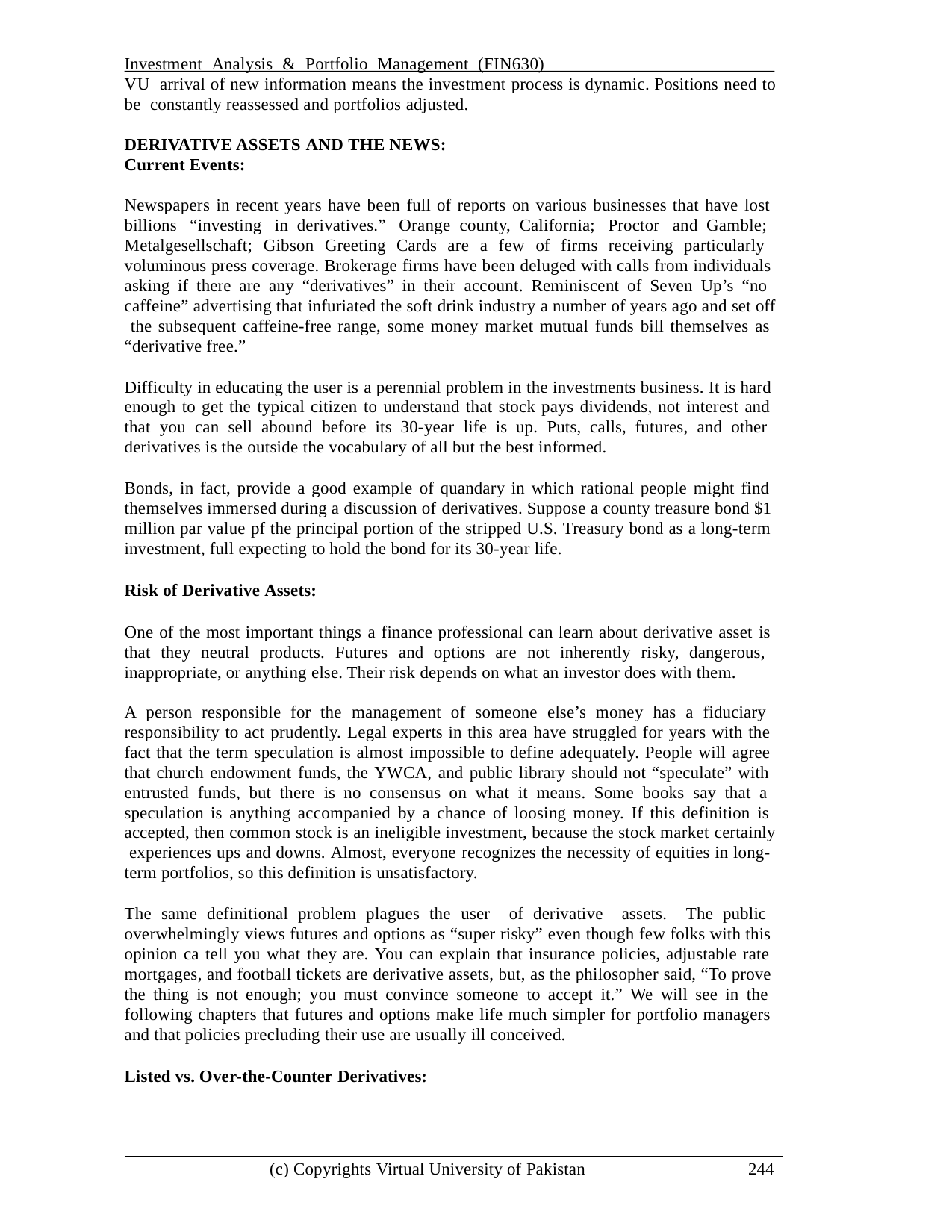

Investment Analysis & Portfolio Management (FIN630)	VU  arrival of new information means the investment process is dynamic. Positions need to be  constantly reassessed and portfolios adjusted.

DERIVATIVE ASSETS AND THE NEWS:
Current Events:

Newspapers in recent years have been full of reports on various businesses that have lost  billions “investing in derivatives.” Orange county, California; Proctor and Gamble;  Metalgesellschaft; Gibson Greeting Cards are a few of firms receiving particularly  voluminous press coverage. Brokerage firms have been deluged with calls from individuals  asking if there are any “derivatives” in their account. Reminiscent of Seven Up’s “no  caffeine” advertising that infuriated the soft drink industry a number of years ago and set off  the subsequent caffeine-free range, some money market mutual funds bill themselves as  “derivative free.”

Difficulty in educating the user is a perennial problem in the investments business. It is hard  enough to get the typical citizen to understand that stock pays dividends, not interest and  that you can sell abound before its 30-year life is up. Puts, calls, futures, and other  derivatives is the outside the vocabulary of all but the best informed.

Bonds, in fact, provide a good example of quandary in which rational people might find  themselves immersed during a discussion of derivatives. Suppose a county treasure bond $1  million par value pf the principal portion of the stripped U.S. Treasury bond as a long-term  investment, full expecting to hold the bond for its 30-year life.

Risk of Derivative Assets:

One of the most important things a finance professional can learn about derivative asset is  that they neutral products. Futures and options are not inherently risky, dangerous,  inappropriate, or anything else. Their risk depends on what an investor does with them.

A person responsible for the management of someone else’s money has a fiduciary  responsibility to act prudently. Legal experts in this area have struggled for years with the  fact that the term speculation is almost impossible to define adequately. People will agree  that church endowment funds, the YWCA, and public library should not “speculate” with  entrusted funds, but there is no consensus on what it means. Some books say that a  speculation is anything accompanied by a chance of loosing money. If this definition is  accepted, then common stock is an ineligible investment, because the stock market certainly  experiences ups and downs. Almost, everyone recognizes the necessity of equities in long-  term portfolios, so this definition is unsatisfactory.

The same definitional problem plagues the user  of derivative  assets.  The public  overwhelmingly views futures and options as “super risky” even though few folks with this  opinion ca tell you what they are. You can explain that insurance policies, adjustable rate  mortgages, and football tickets are derivative assets, but, as the philosopher said, “To prove  the thing is not enough; you must convince someone to accept it.” We will see in the  following chapters that futures and options make life much simpler for portfolio managers  and that policies precluding their use are usually ill conceived.

Listed vs. Over-the-Counter Derivatives:

(c) Copyrights Virtual University of Pakistan
244